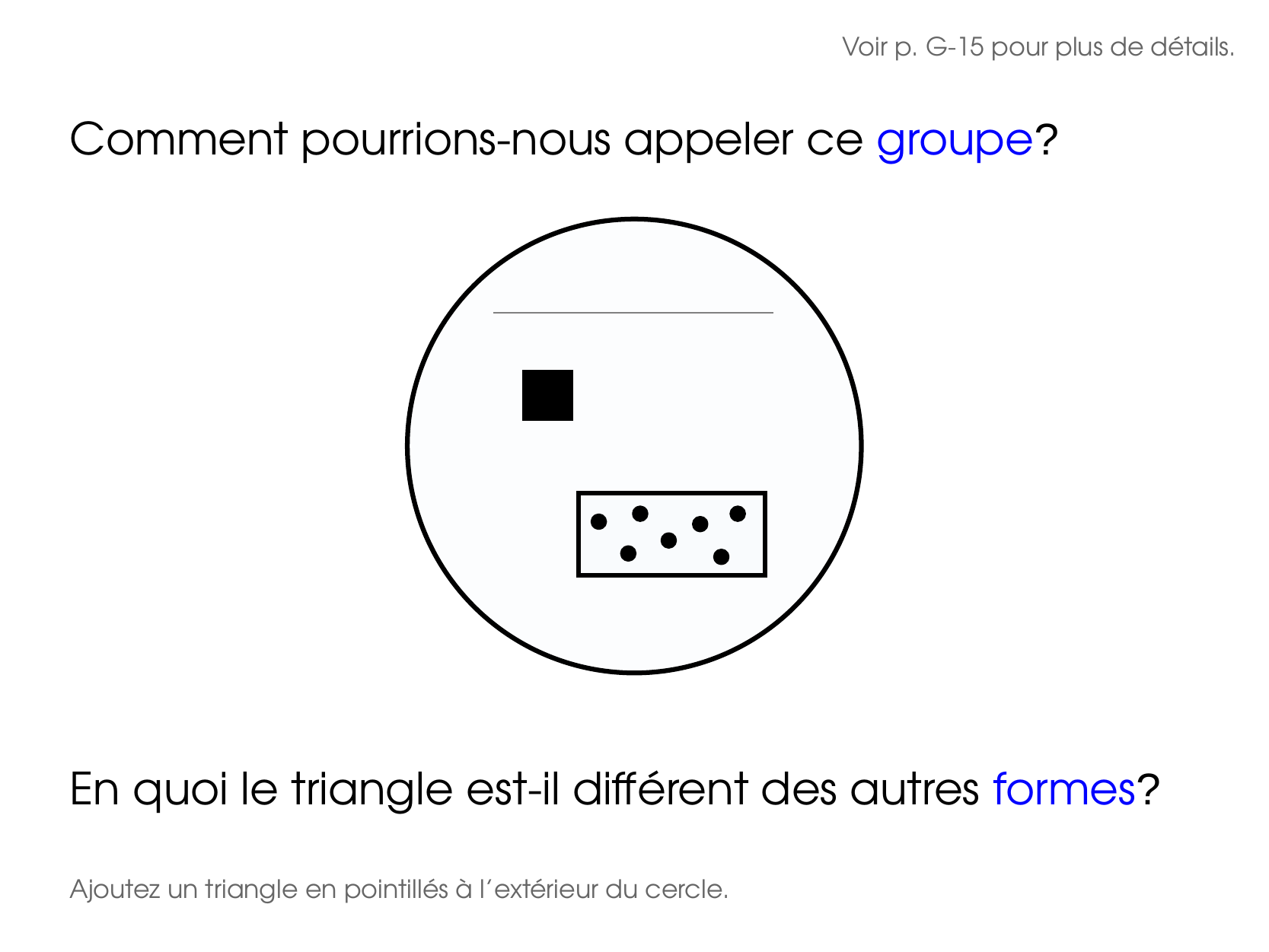

Voir p. G-15 pour plus de détails.
Comment pourrions-nous appeler ce groupe?​

En quoi le triangle est-il différent des autres formes?
Ajoutez un triangle en pointillés à l’extérieur du cercle.